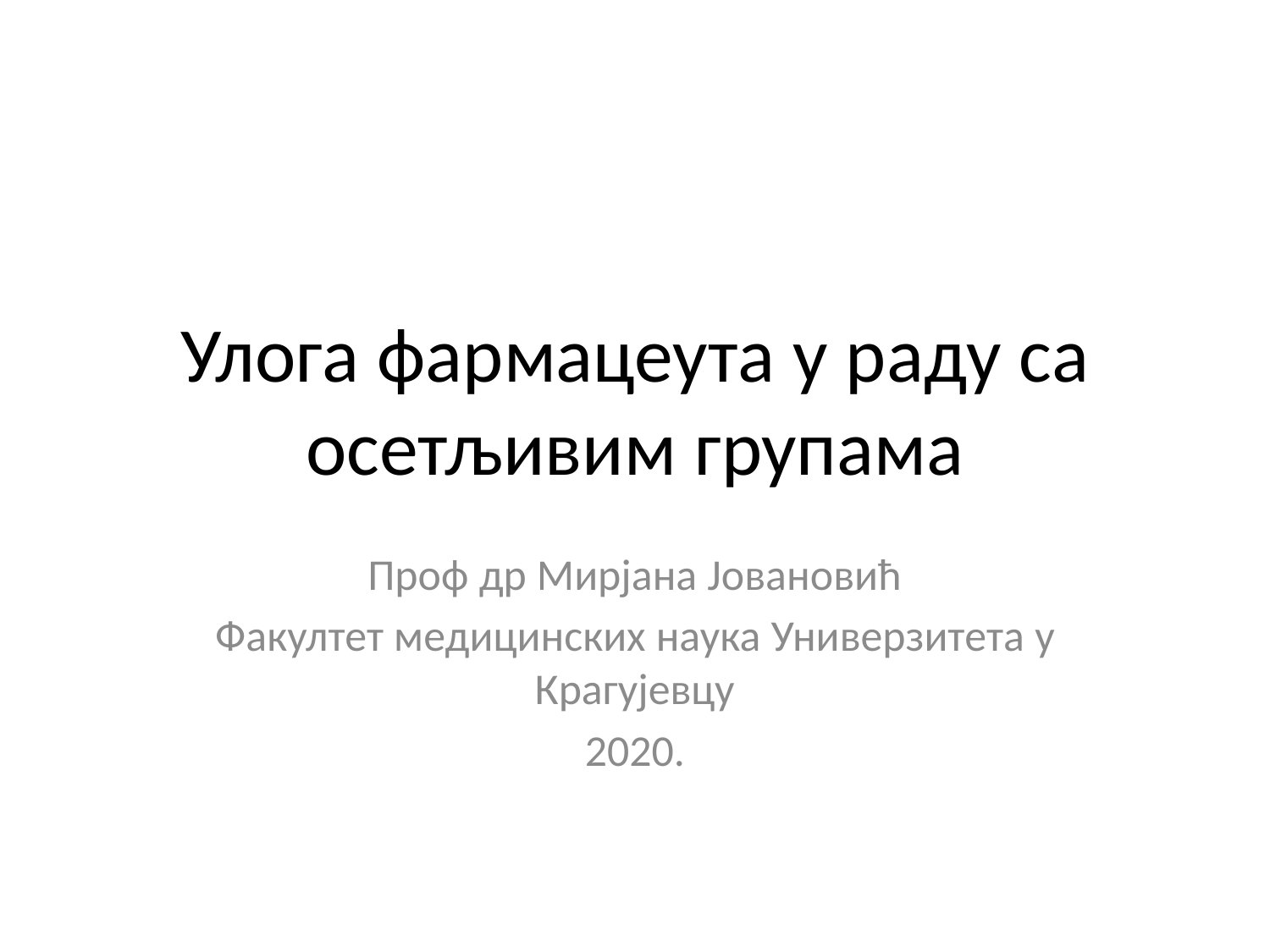

# Улога фармацеута у раду са осетљивим групама
Проф др Мирјана Јовановић
Факултет медицинских наука Универзитета у Крагујевцу
2020.